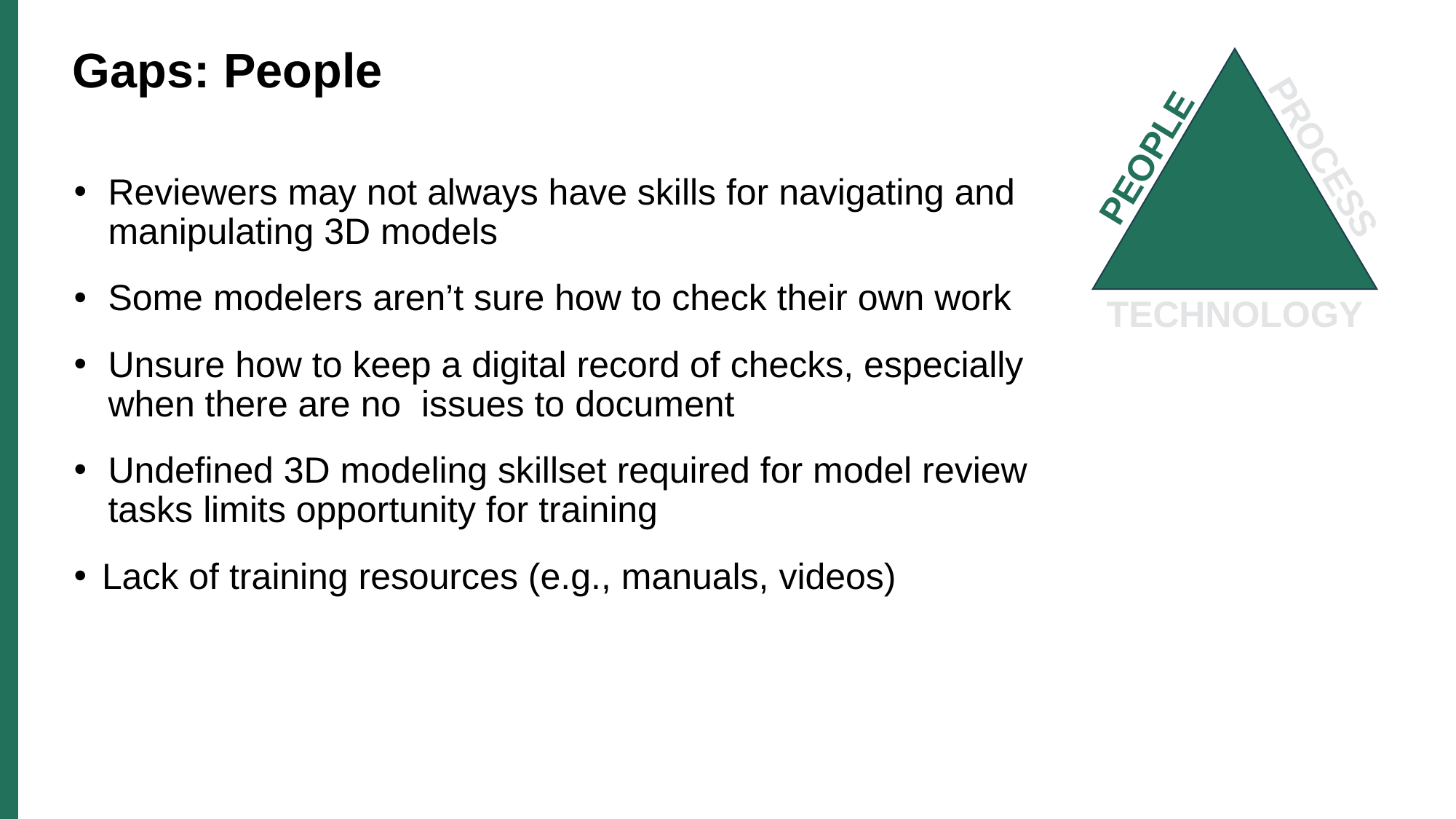

PROCESS
PEOPLE
TECHNOLOGY
# Gaps: People
Reviewers may not always have skills for navigating and manipulating 3D models
Some modelers aren’t sure how to check their own work
Unsure how to keep a digital record of checks, especially when there are no  issues to document
Undefined 3D modeling skillset required for model review tasks limits opportunity for training
Lack of training resources (e.g., manuals, videos)